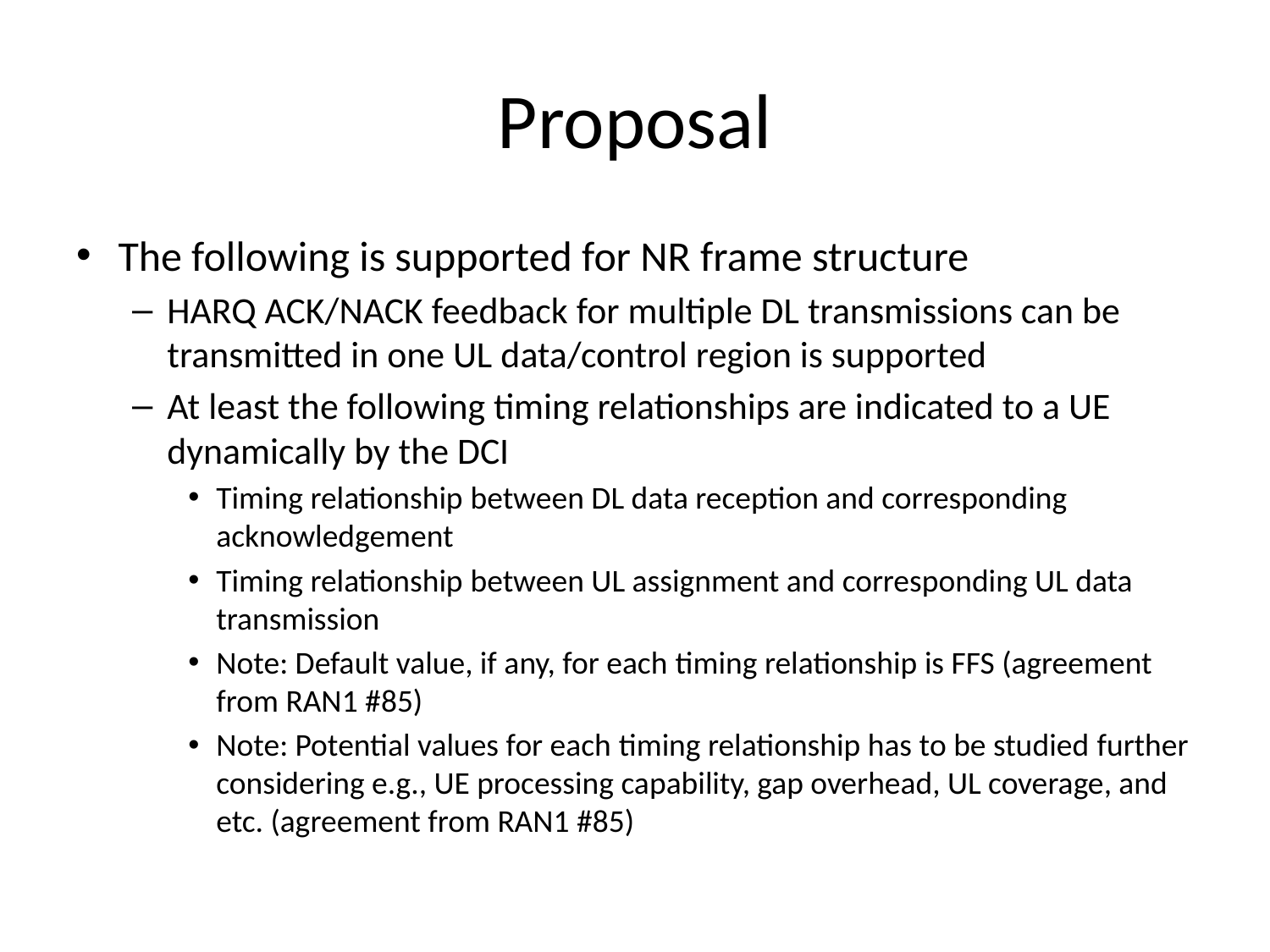

# Proposal
The following is supported for NR frame structure
HARQ ACK/NACK feedback for multiple DL transmissions can be transmitted in one UL data/control region is supported
At least the following timing relationships are indicated to a UE dynamically by the DCI
Timing relationship between DL data reception and corresponding acknowledgement
Timing relationship between UL assignment and corresponding UL data transmission
Note: Default value, if any, for each timing relationship is FFS (agreement from RAN1 #85)
Note: Potential values for each timing relationship has to be studied further considering e.g., UE processing capability, gap overhead, UL coverage, and etc. (agreement from RAN1 #85)